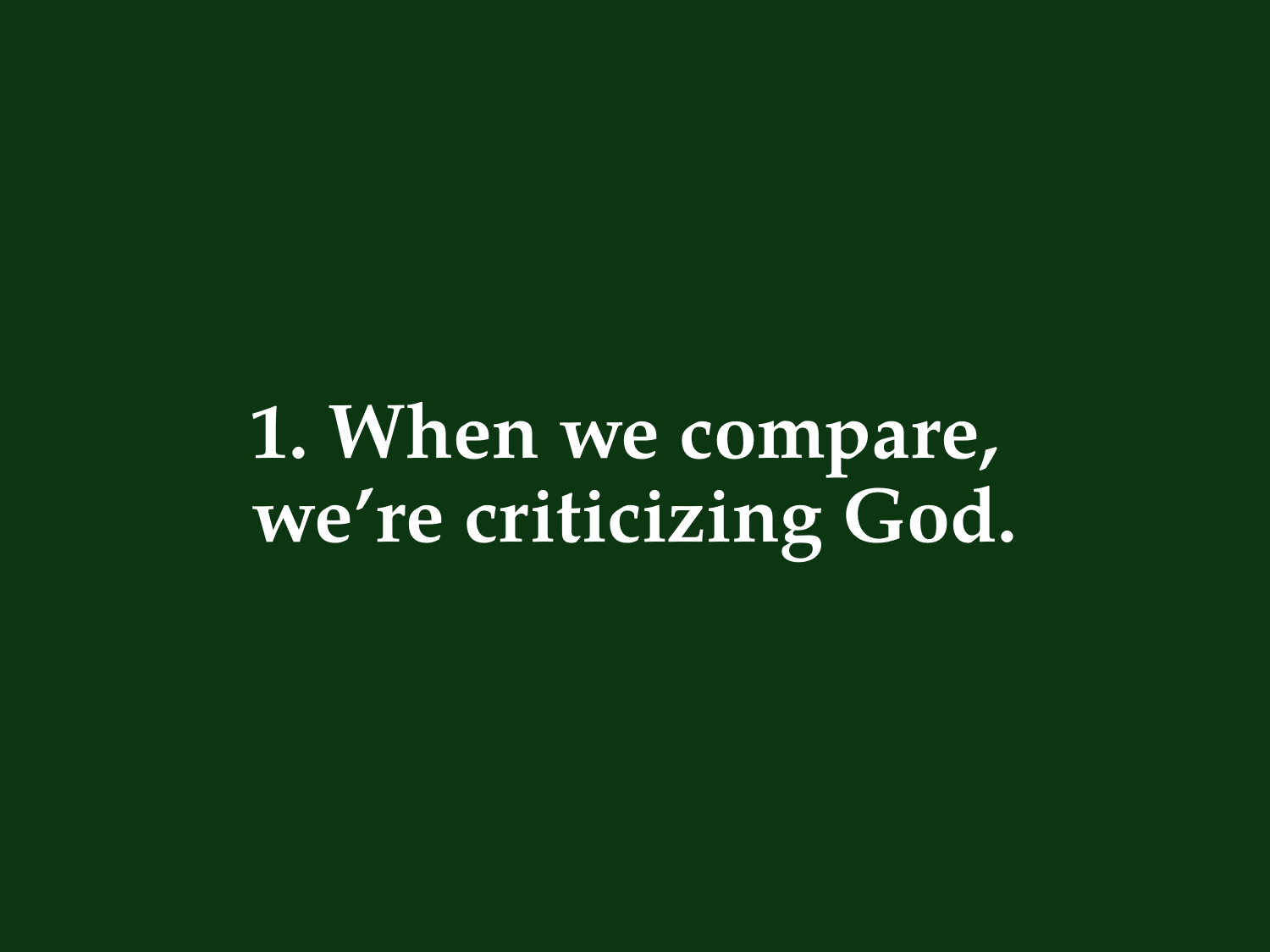

# 1. When we compare, we’re criticizing God.